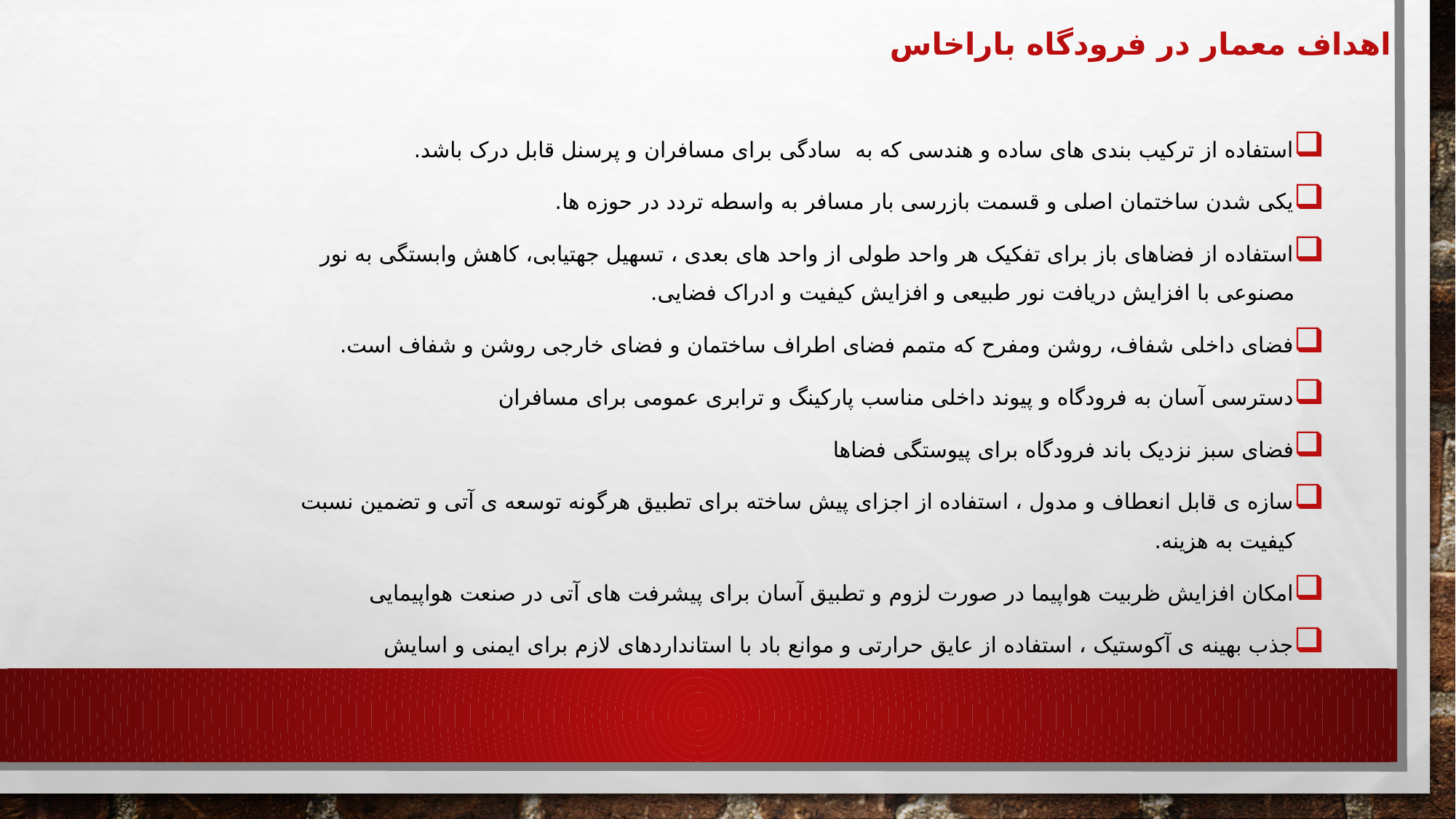

اهداف معمار در فرودگاه باراخاس
استفاده از ترکیب بندی های ساده و هندسی که به  سادگی برای مسافران و پرسنل قابل درک باشد.
یکی شدن ساختمان اصلی و قسمت بازرسی بار مسافر به واسطه تردد در حوزه ها.
استفاده از فضاهای باز برای تفکیک هر واحد طولی از واحد های بعدی ، تسهیل جهتیابی، کاهش وابستگی به نور مصنوعی با افزایش دریافت نور طبیعی و افزایش کیفیت و ادراک فضایی.
فضای داخلی شفاف، روشن ومفرح که متمم فضای اطراف ساختمان و فضای خارجی روشن و شفاف است.
دسترسی آسان به فرودگاه و پیوند داخلی مناسب پارکینگ و ترابری عمومی برای مسافران
فضای سبز نزدیک باند فرودگاه برای پیوستگی فضاها
سازه ی قابل انعطاف و مدول ، استفاده از اجزای پیش ساخته برای تطبیق هرگونه توسعه ی آتی و تضمین نسبت کیفیت به هزینه.
امکان افزایش ظربیت هواپیما در صورت لزوم و تطبیق آسان برای پیشرفت های آتی در صنعت هواپیمایی
جذب بهینه ی آکوستیک ، استفاده از عایق حرارتی و موانع باد با استانداردهای لازم برای ایمنی و اسایش